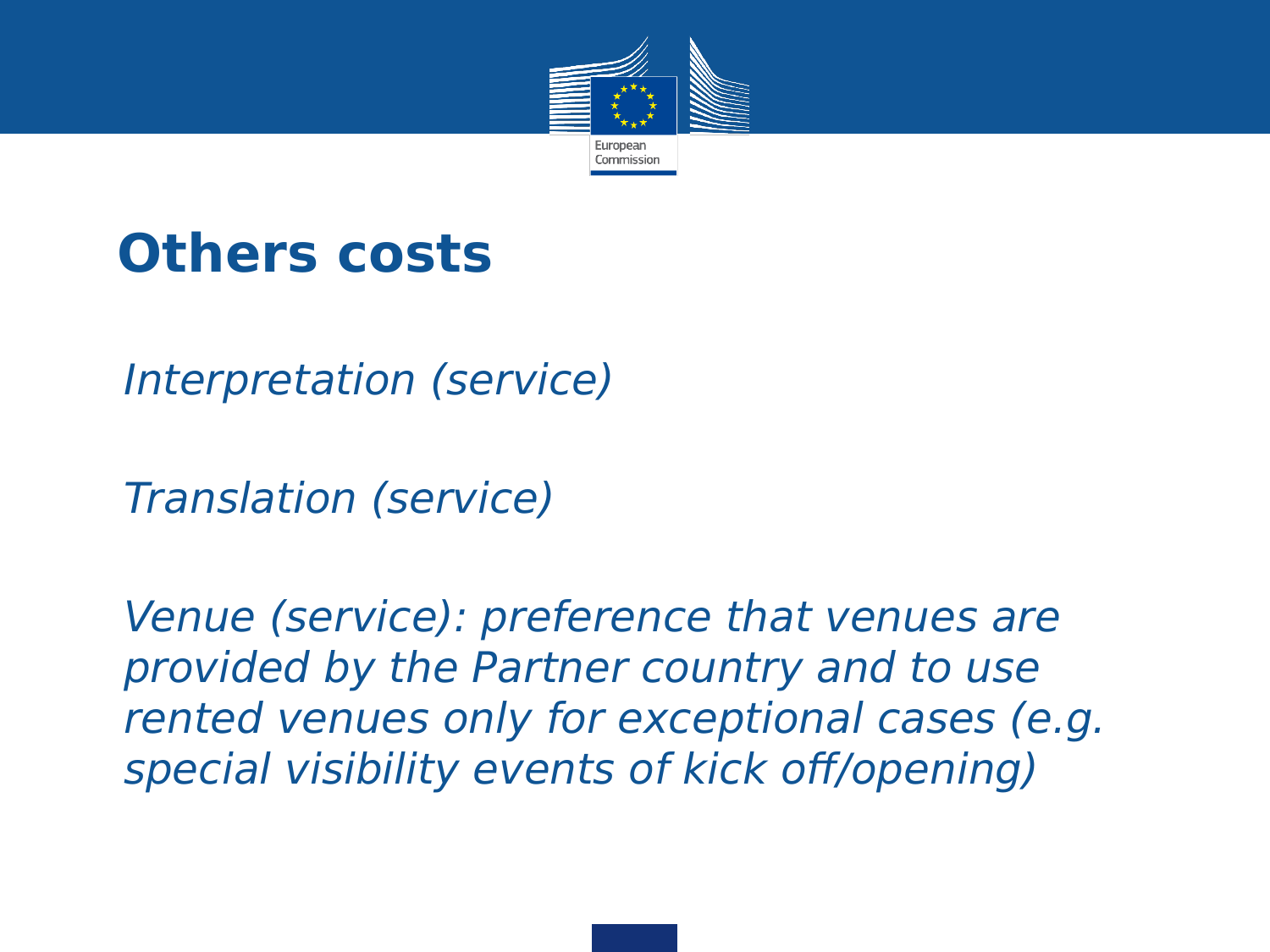

# Others costs
Interpretation (service)

Translation (service)

Venue (service): preference that venues are provided by the Partner country and to use rented venues only for exceptional cases (e.g. special visibility events of kick off/opening)